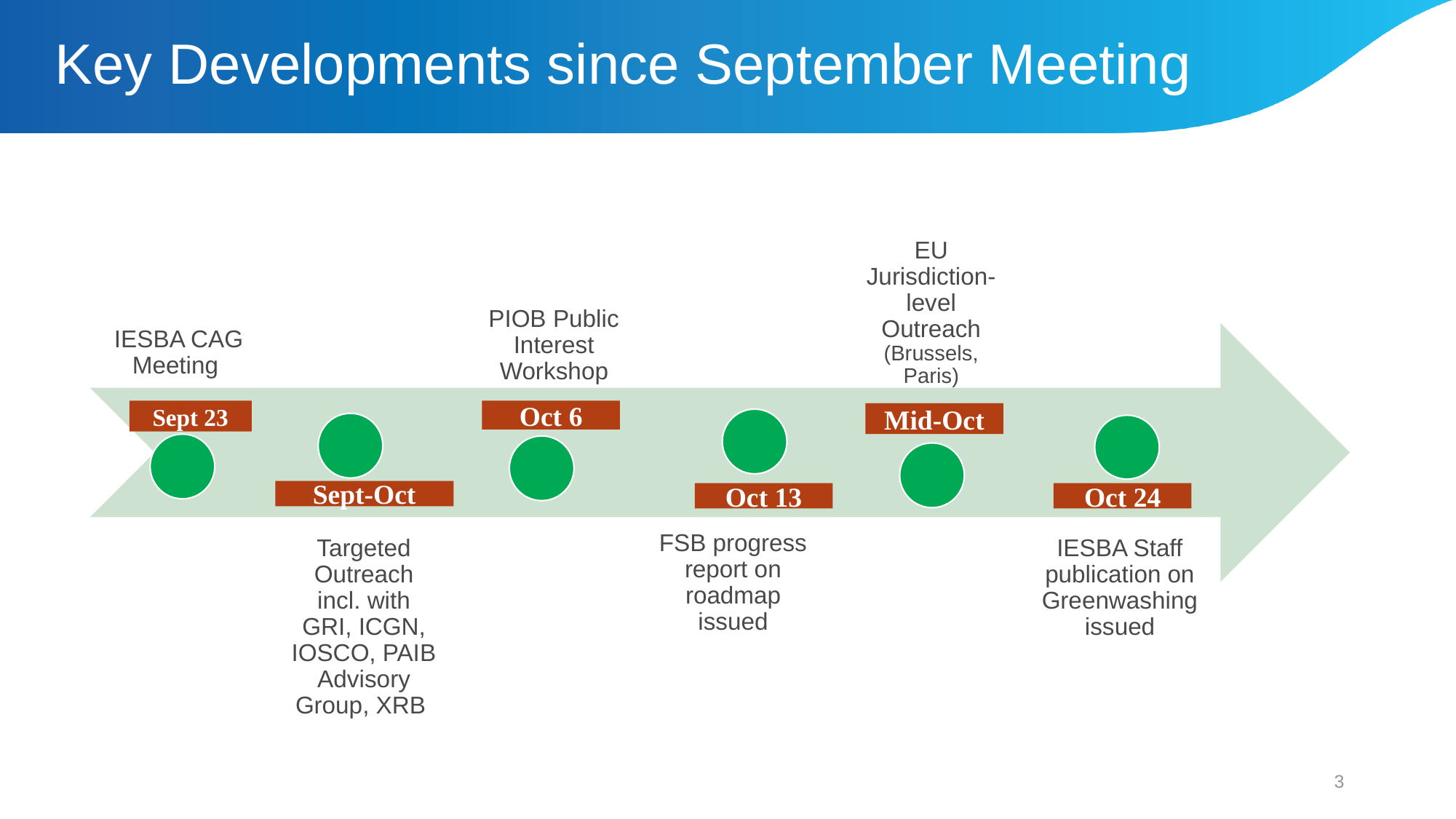

# Key Developments since September Meeting
IESBA CAG Meeting
Targeted Outreach incl. with GRI, ICGN, IOSCO, PAIB Advisory Group, XRB
EU Jurisdiction-level Outreach (Brussels, Paris)
PIOB Public Interest Workshop
FSB progress report on roadmap issued
IESBA Staff publication on Greenwashing issued

Sept 23
Oct 6
Mid-Oct
Sept-Oct
Oct 13
Oct 24
3